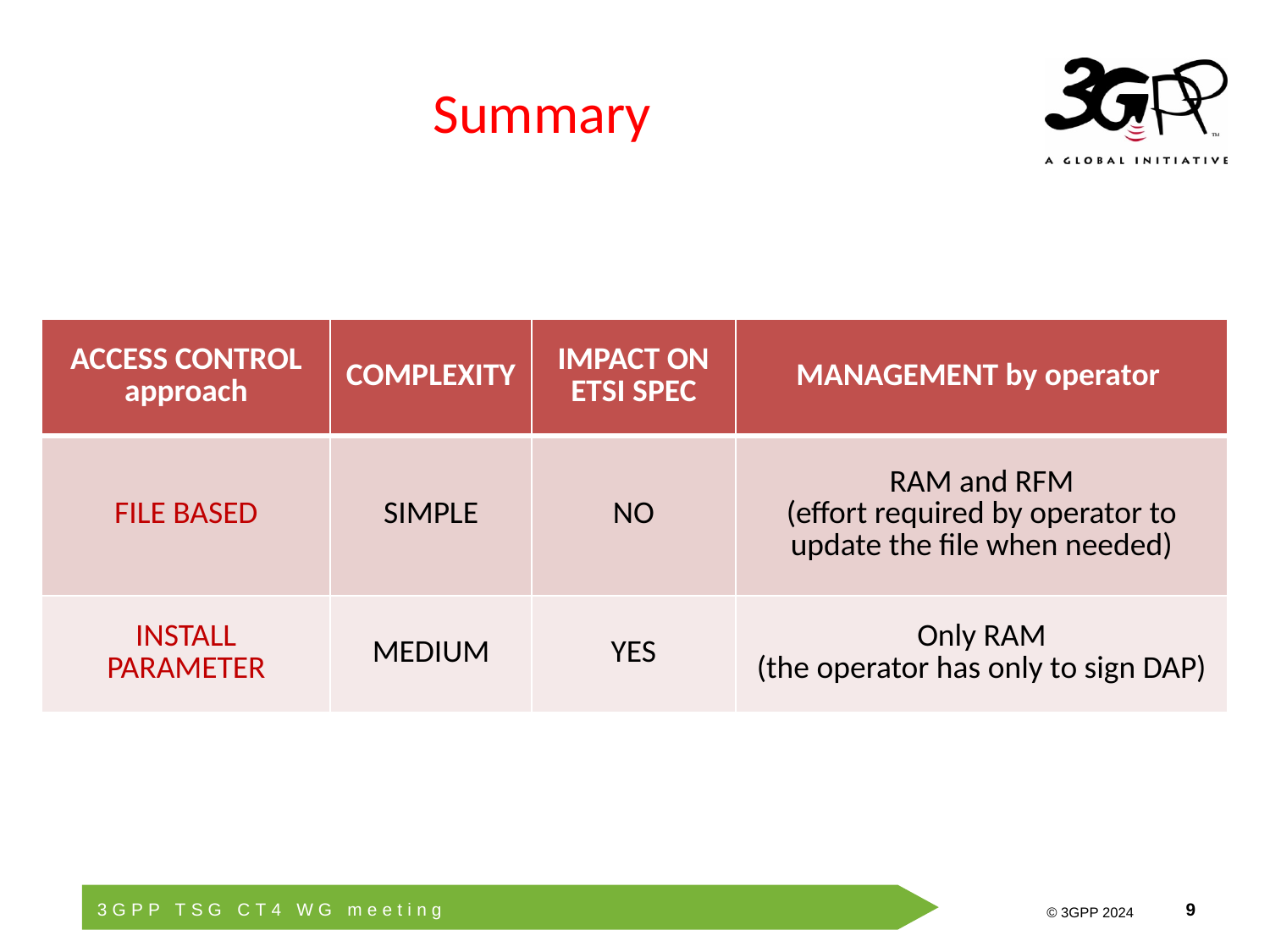

# Summary
| ACCESS CONTROL approach | COMPLEXITY | IMPACT ON ETSI SPEC | MANAGEMENT by operator |
| --- | --- | --- | --- |
| FILE BASED | SIMPLE | NO | RAM and RFM (effort required by operator to update the file when needed) |
| INSTALL PARAMETER | MEDIUM | YES | Only RAM (the operator has only to sign DAP) |